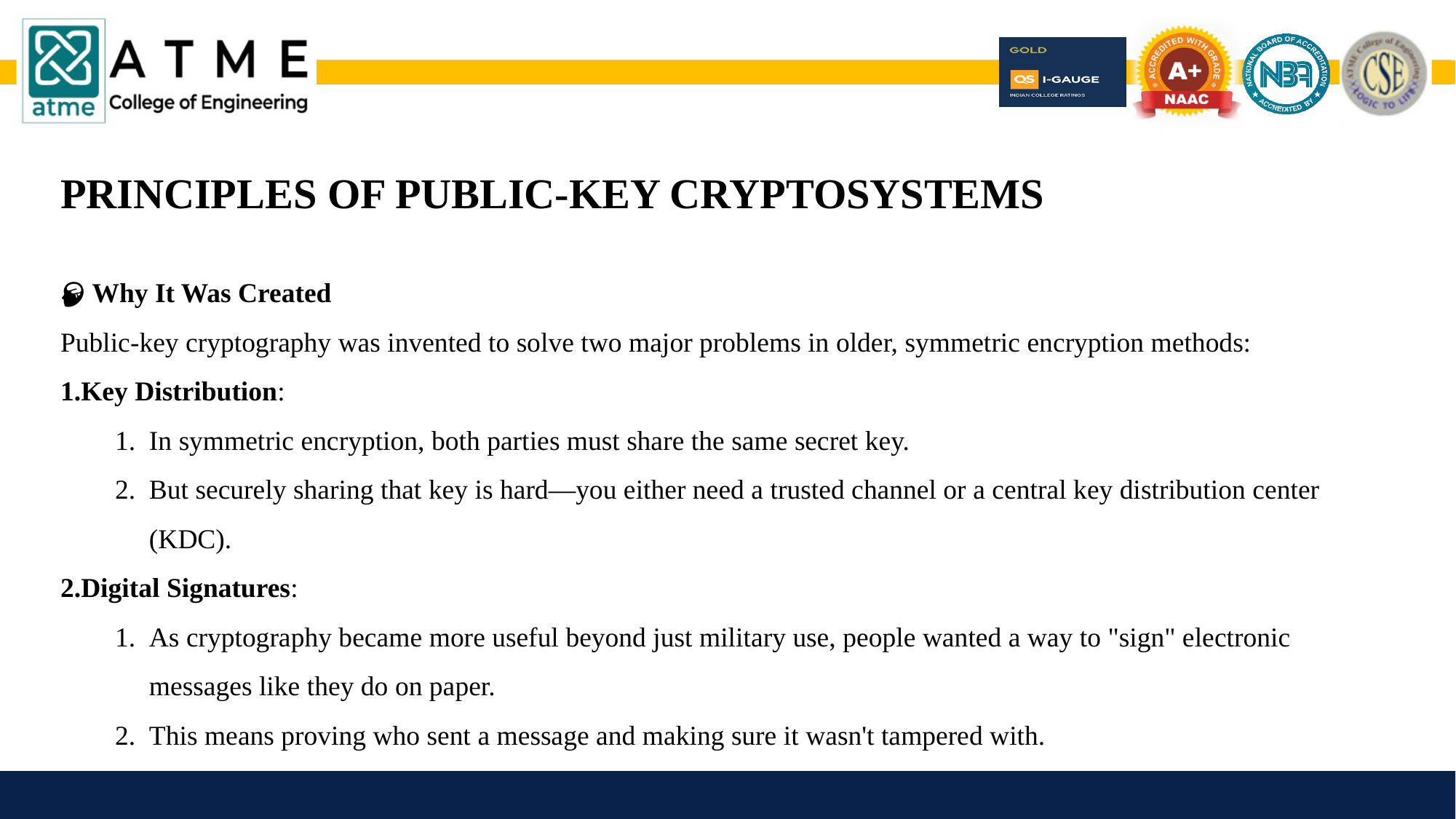

PRINCIPLES OF PUBLIC-KEY CRYPTOSYSTEMS
🧠 Why It Was Created
Public-key cryptography was invented to solve two major problems in older, symmetric encryption methods:
Key Distribution:
In symmetric encryption, both parties must share the same secret key.
But securely sharing that key is hard—you either need a trusted channel or a central key distribution center (KDC).
Digital Signatures:
As cryptography became more useful beyond just military use, people wanted a way to "sign" electronic messages like they do on paper.
This means proving who sent a message and making sure it wasn't tampered with.